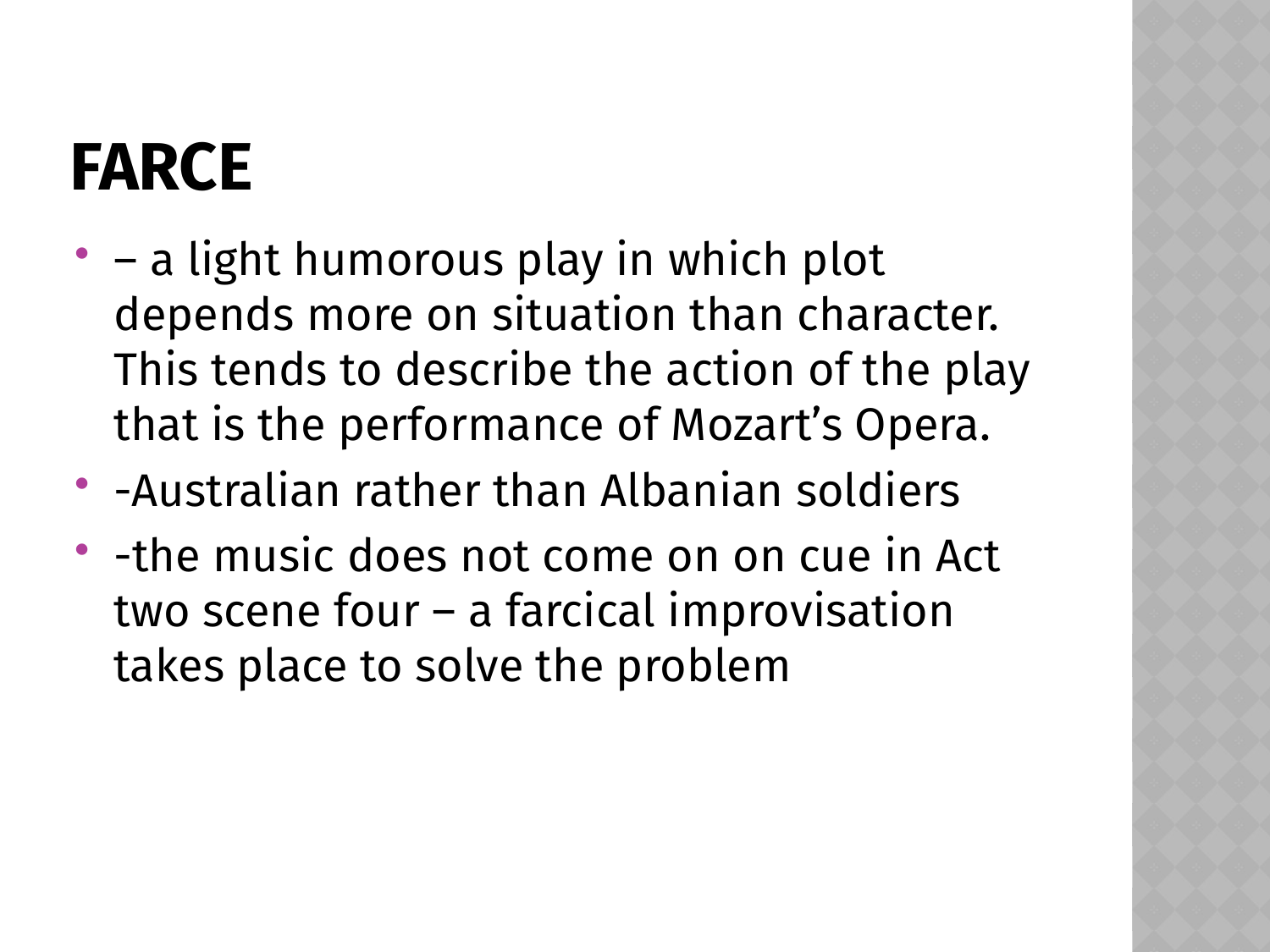

# Farce
– a light humorous play in which plot depends more on situation than character. This tends to describe the action of the play that is the performance of Mozart’s Opera.
-Australian rather than Albanian soldiers
-the music does not come on on cue in Act two scene four – a farcical improvisation takes place to solve the problem